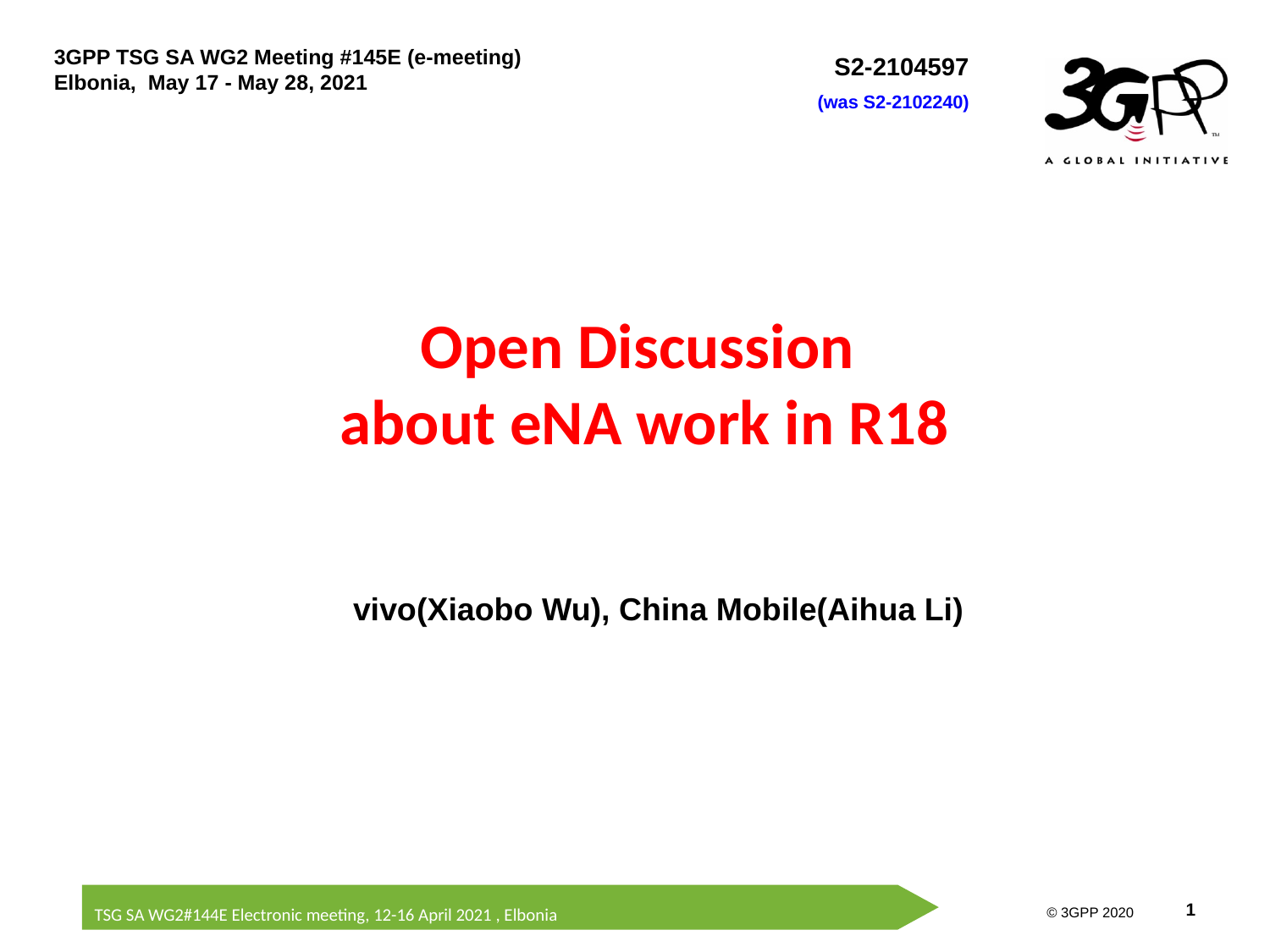

# Open Discussion about eNA work in R18
vivo(Xiaobo Wu), China Mobile(Aihua Li)